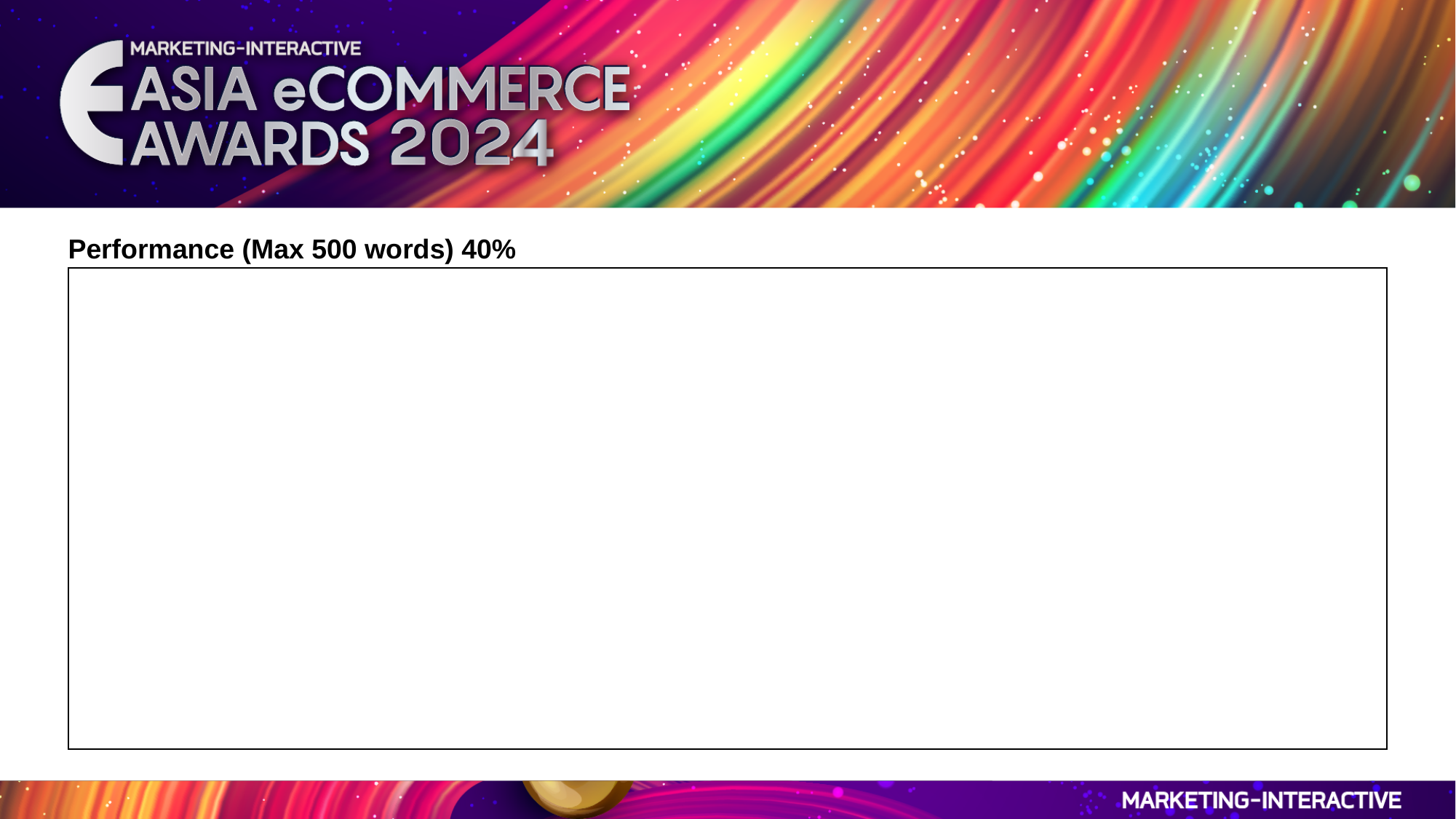

Performance (Max 500 words) 40%
Performance (Max 500 words) 40%